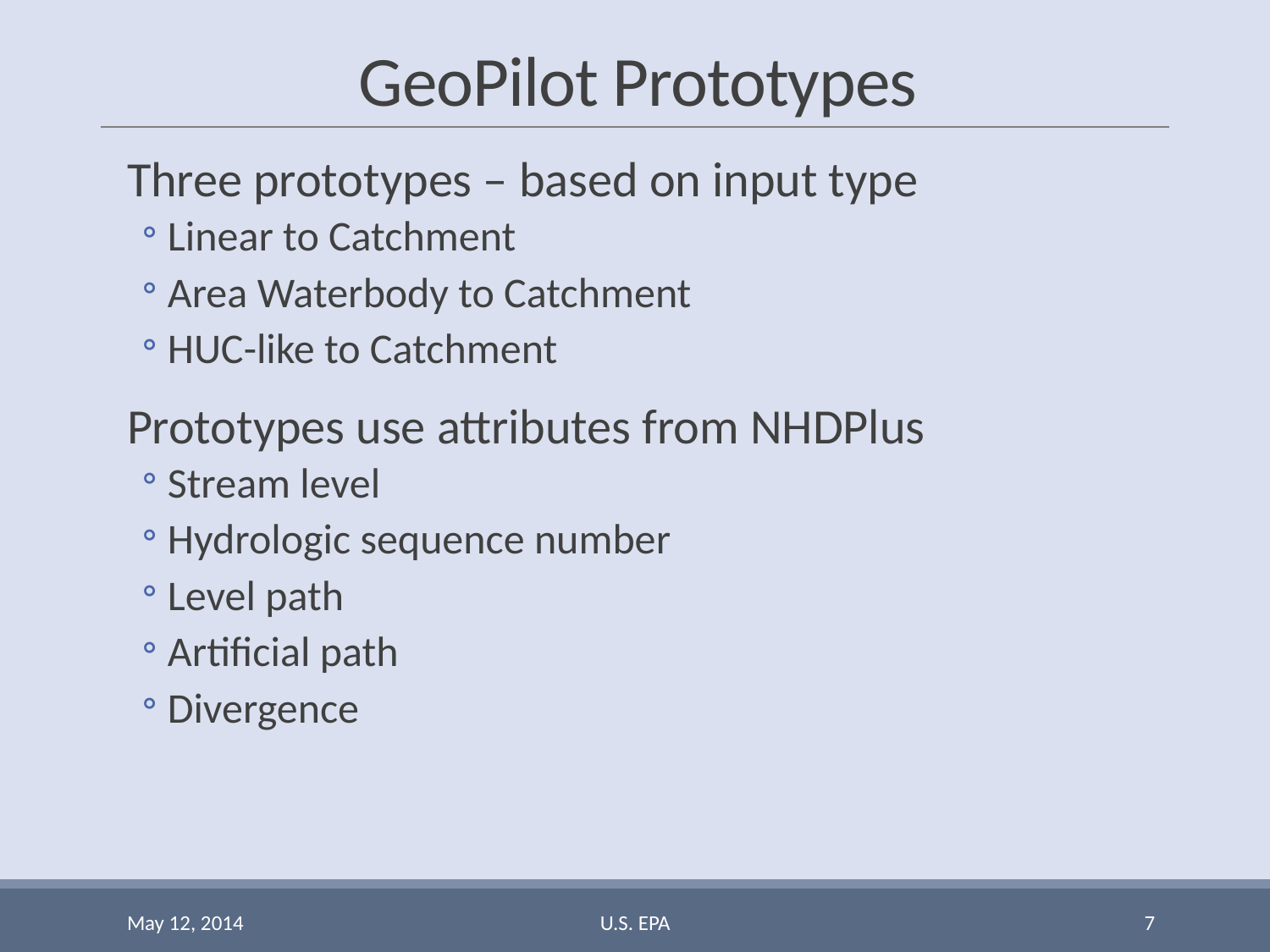

# GeoPilot Prototypes
Three prototypes – based on input type
Linear to Catchment
Area Waterbody to Catchment
HUC-like to Catchment
Prototypes use attributes from NHDPlus
Stream level
Hydrologic sequence number
Level path
Artificial path
Divergence
May 12, 2014
U.S. EPA
7